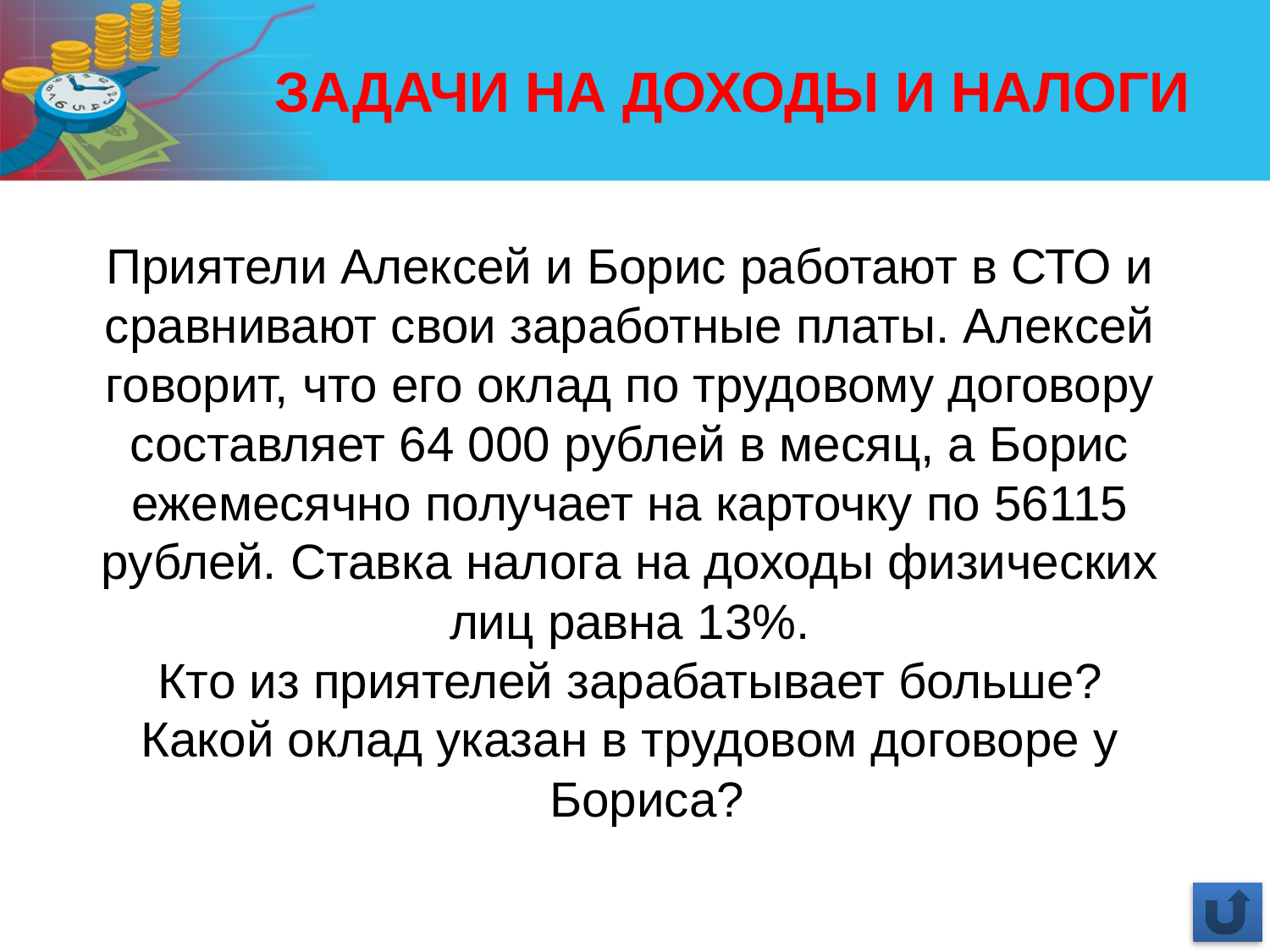

ЗАДАЧИ НА ДОХОДЫ И НАЛОГИ
Приятели Алексей и Борис работают в СТО и сравнивают свои заработные платы. Алексей говорит, что его оклад по трудовому договору составляет 64 000 рублей в месяц, а Борис ежемесячно получает на карточку по 56115 рублей. Ставка налога на доходы физических лиц равна 13%.
 Кто из приятелей зарабатывает больше?
Какой оклад указан в трудовом договоре у Бориса?